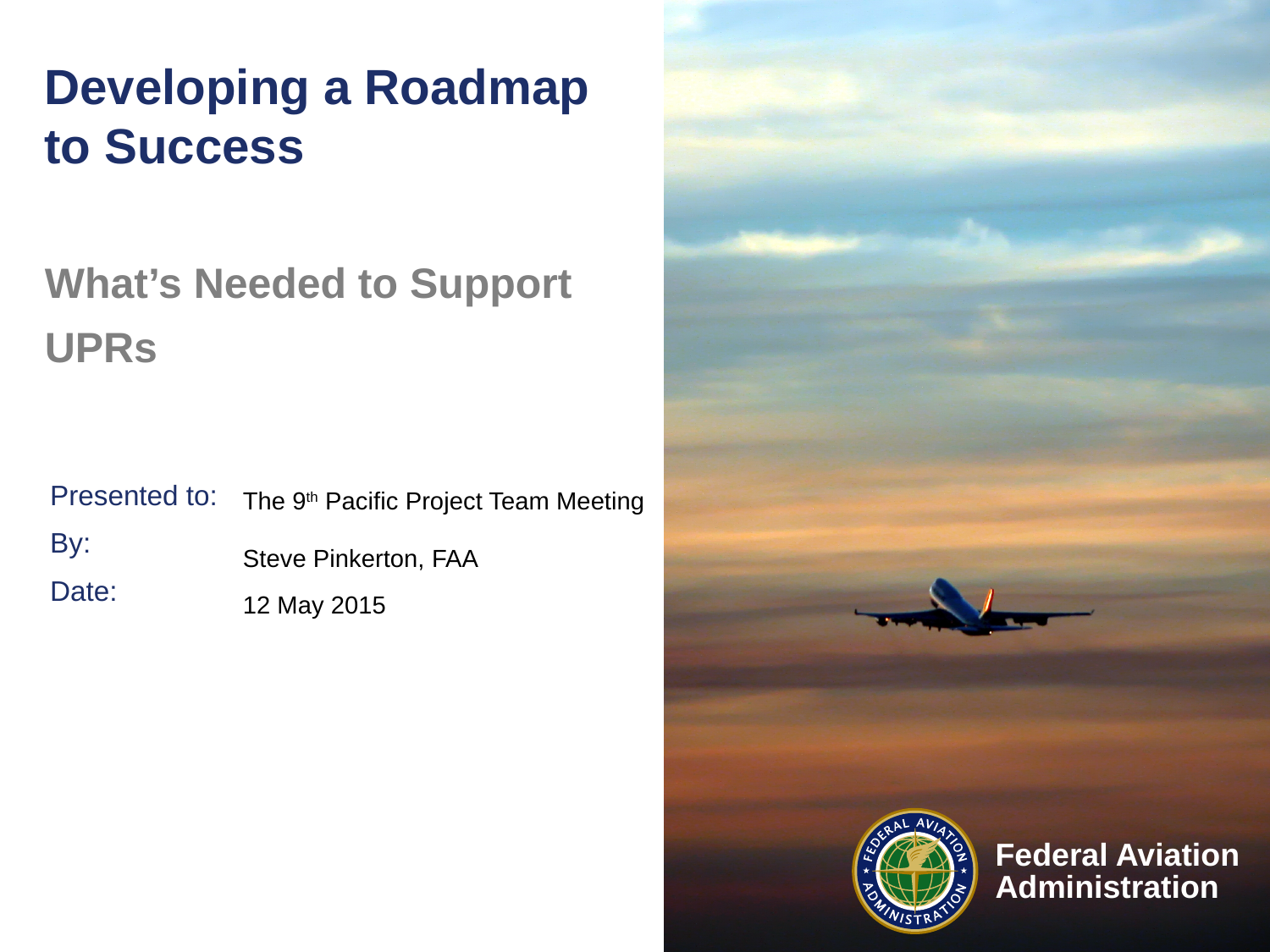

# Developing a Roadmap to Success
What’s Needed to Support UPRs
The 9th Pacific Project Team Meeting
Steve Pinkerton, FAA
12 May 2015